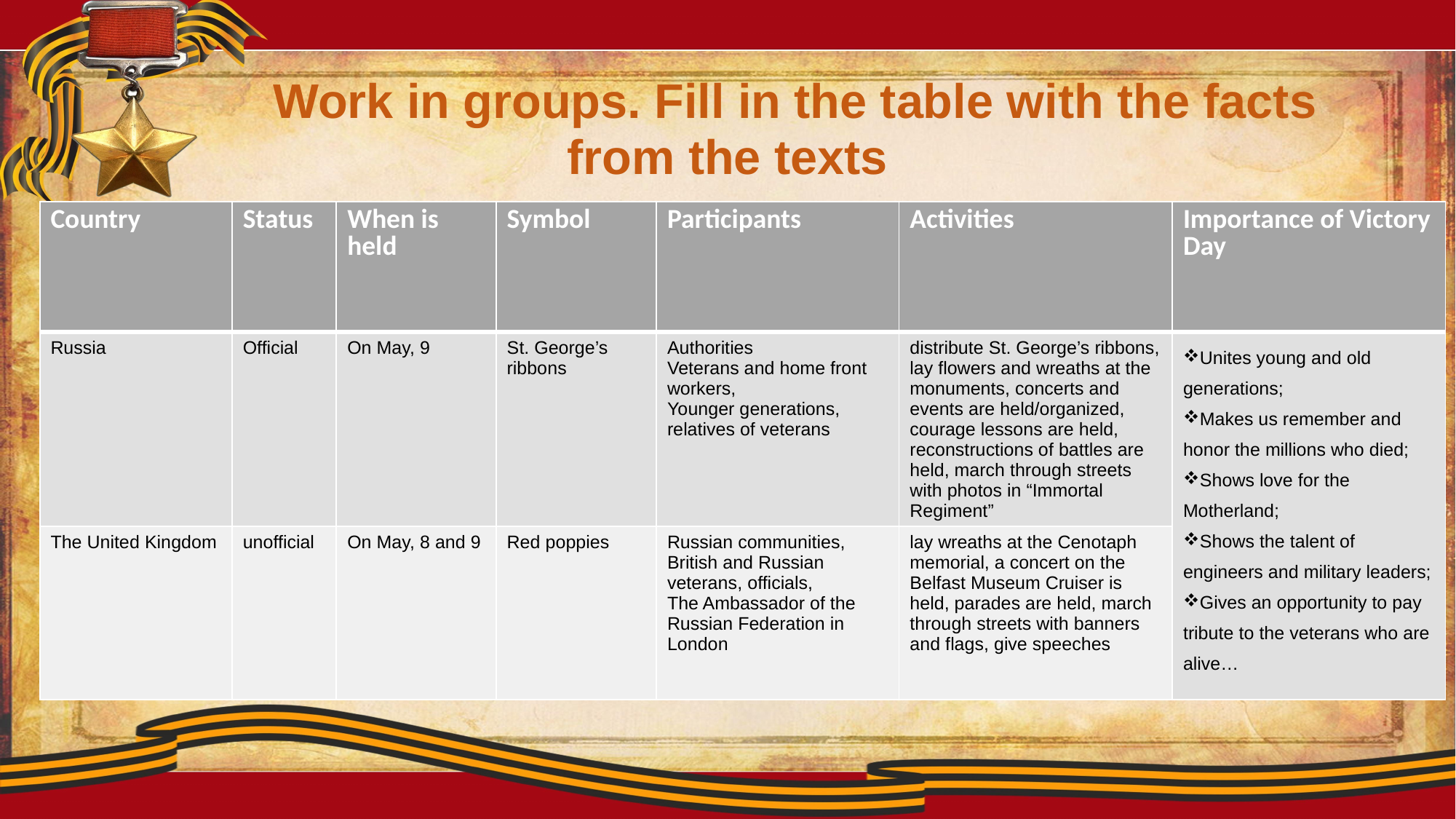

# Work in groups. Fill in the table with the facts from the texts
| Country | Status | When is held | Symbol | Participants | Activities | Importance of Victory Day |
| --- | --- | --- | --- | --- | --- | --- |
| Russia | Official | On May, 9 | St. George’s ribbons | Authorities Veterans and home front workers, Younger generations, relatives of veterans | distribute St. George’s ribbons, lay flowers and wreaths at the monuments, concerts and events are held/organized, courage lessons are held, reconstructions of battles are held, march through streets with photos in “Immortal Regiment” | Unites young and old generations; Makes us remember and honor the millions who died; Shows love for the Motherland; Shows the talent of engineers and military leaders; Gives an opportunity to pay tribute to the veterans who are alive… |
| The United Kingdom | unofficial | On May, 8 and 9 | Red poppies | Russian communities, British and Russian veterans, officials, The Ambassador of the Russian Federation in London | lay wreaths at the Cenotaph memorial, a concert on the Belfast Museum Cruiser is held, parades are held, march through streets with banners and flags, give speeches |  |